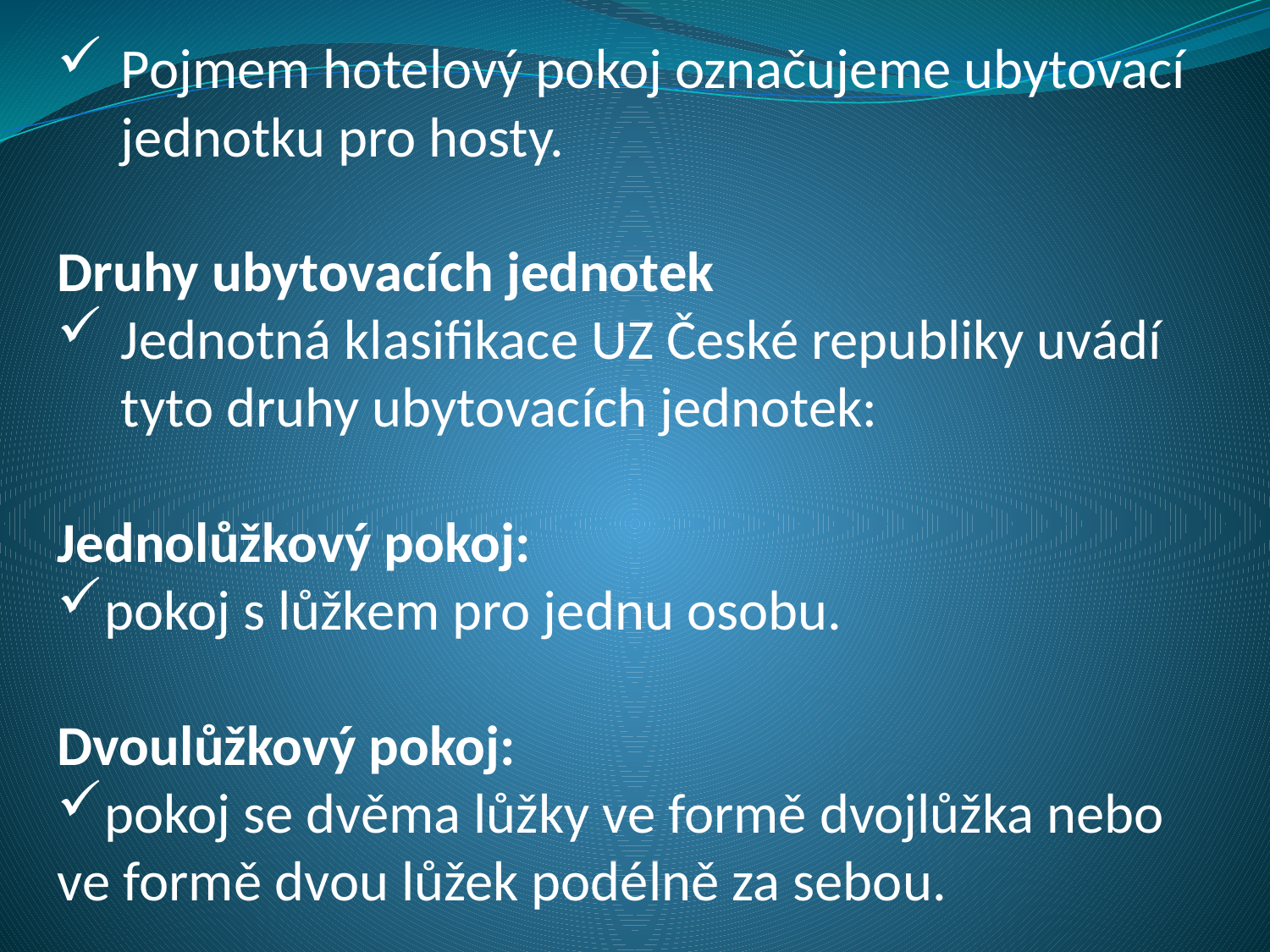

Pojmem hotelový pokoj označujeme ubytovací jednotku pro hosty.

Druhy ubytovacích jednotek
Jednotná klasifikace UZ České republiky uvádí tyto druhy ubytovacích jednotek:

Jednolůžkový pokoj:
pokoj s lůžkem pro jednu osobu.

Dvoulůžkový pokoj:
pokoj se dvěma lůžky ve formě dvojlůžka nebo ve formě dvou lůžek podélně za sebou.